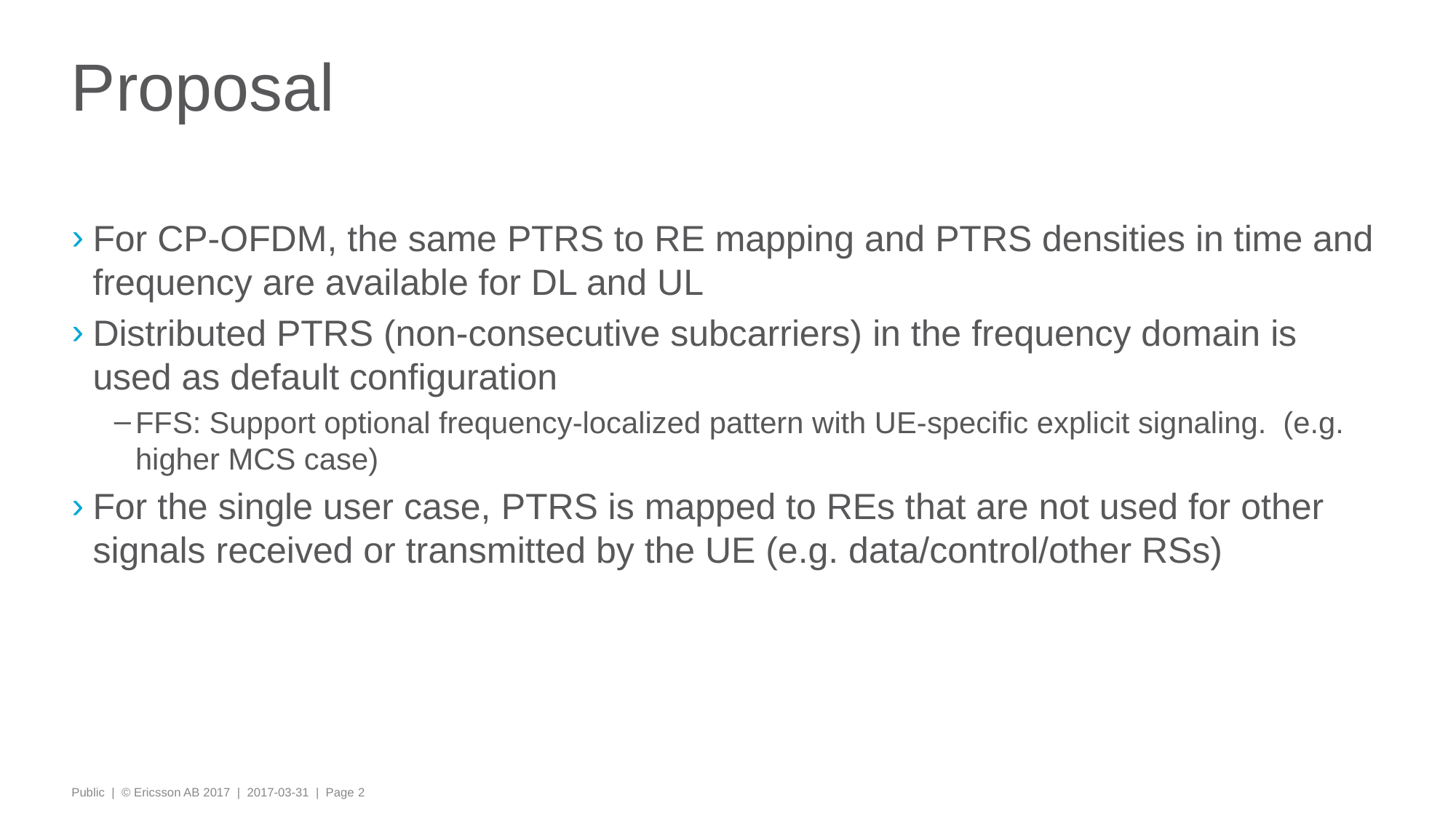

# Proposal
For CP-OFDM, the same PTRS to RE mapping and PTRS densities in time and frequency are available for DL and UL
Distributed PTRS (non-consecutive subcarriers) in the frequency domain is used as default configuration
FFS: Support optional frequency-localized pattern with UE-specific explicit signaling.  (e.g. higher MCS case)
For the single user case, PTRS is mapped to REs that are not used for other signals received or transmitted by the UE (e.g. data/control/other RSs)